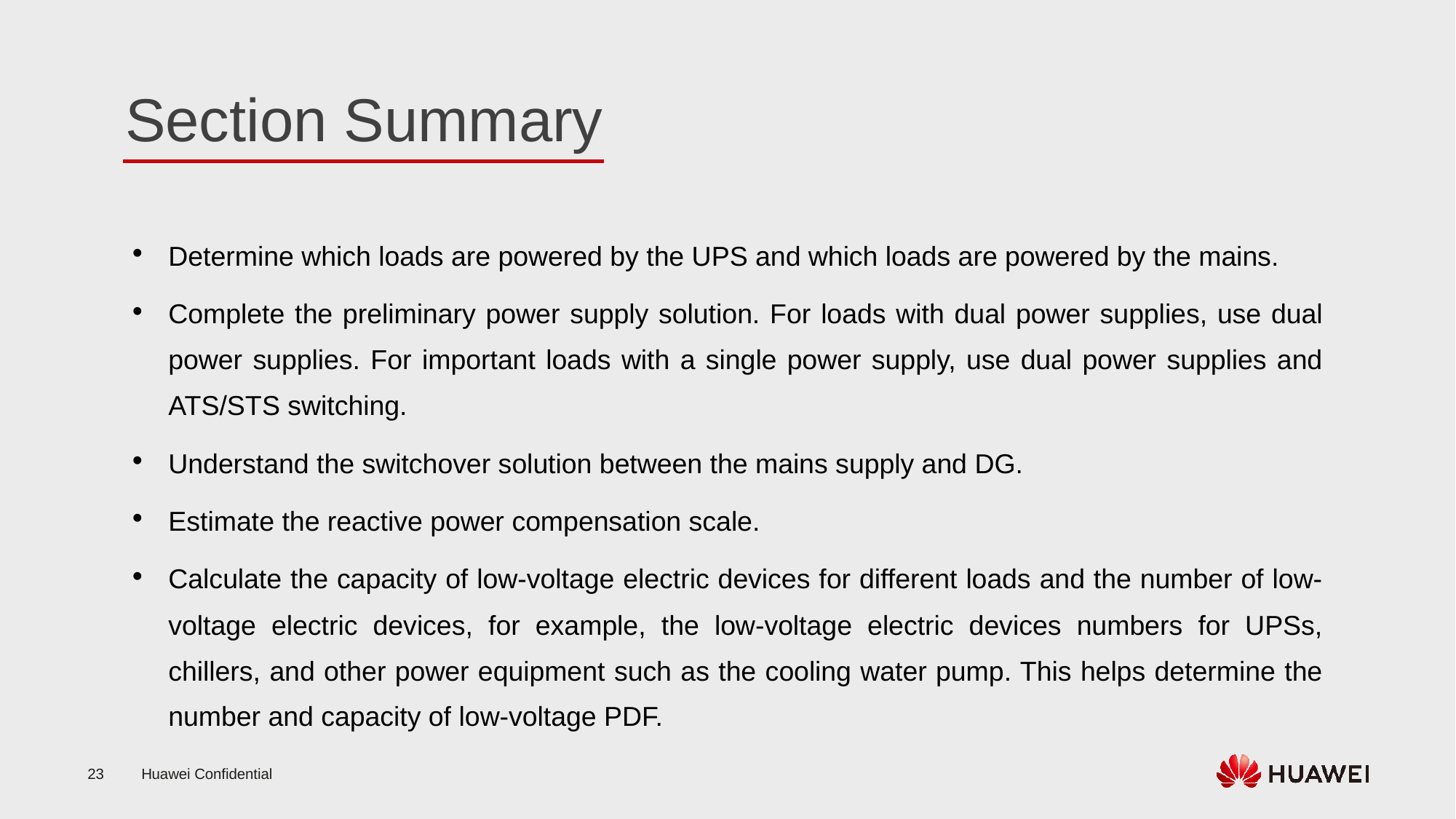

Determine which loads are powered by the UPS and which loads are powered by the mains.
Complete the preliminary power supply solution. For loads with dual power supplies, use dual power supplies. For important loads with a single power supply, use dual power supplies and ATS/STS switching.
Understand the switchover solution between the mains supply and DG.
Estimate the reactive power compensation scale.
Calculate the capacity of low-voltage electric devices for different loads and the number of low-voltage electric devices, for example, the low-voltage electric devices numbers for UPSs, chillers, and other power equipment such as the cooling water pump. This helps determine the number and capacity of low-voltage PDF.